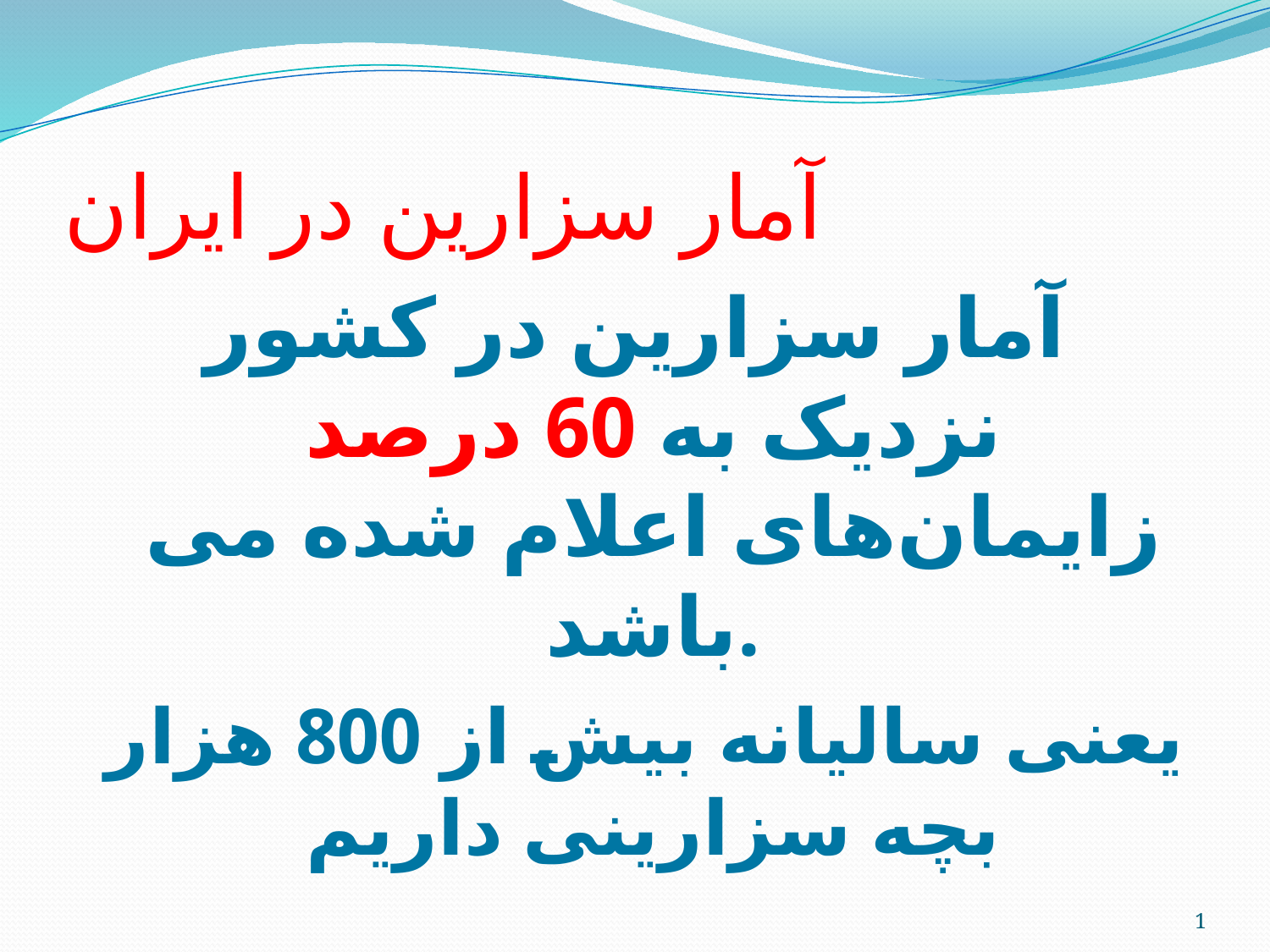

# آمار سزارین در ایران
آمار سزارین در کشور نزدیک به 60 درصد زایمان‌های اعلام شده می باشد.
 یعنی سالیانه بیش از 800 هزار بچه سزارینی داریم
1